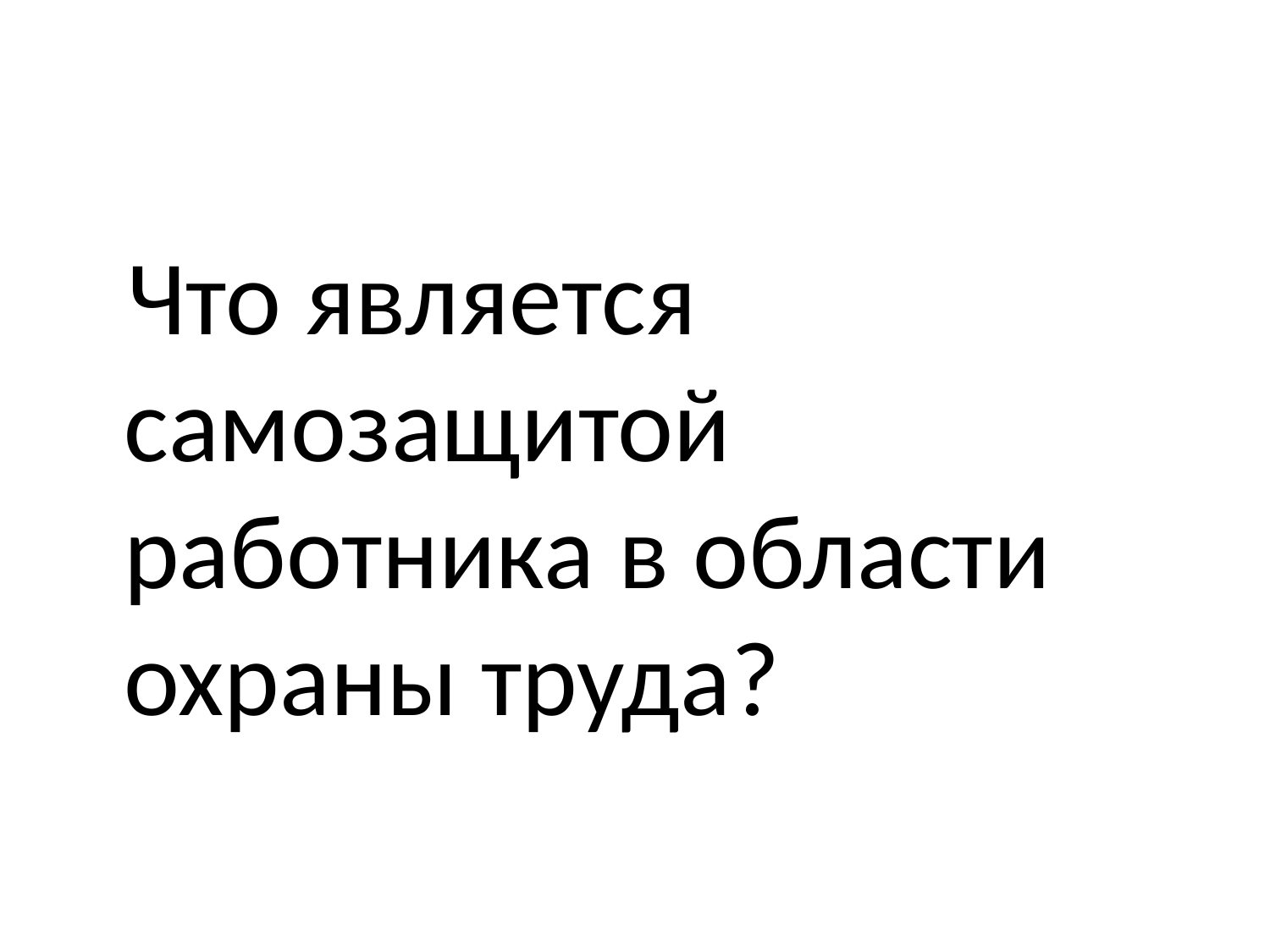

#
    Что является самозащитой работника в области охраны труда?